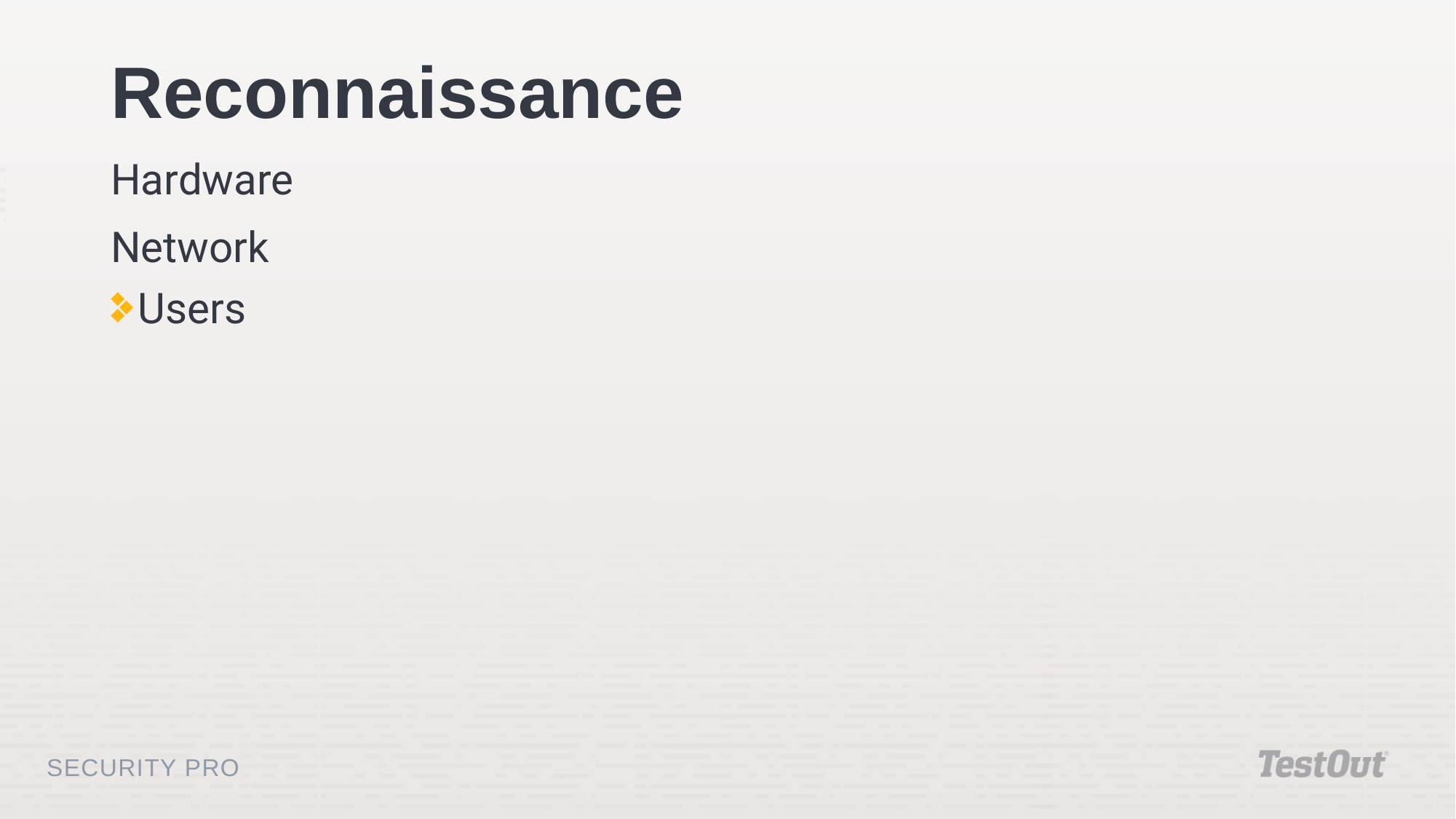

# Reconnaissance
Hardware
Network
Users
Security Pro